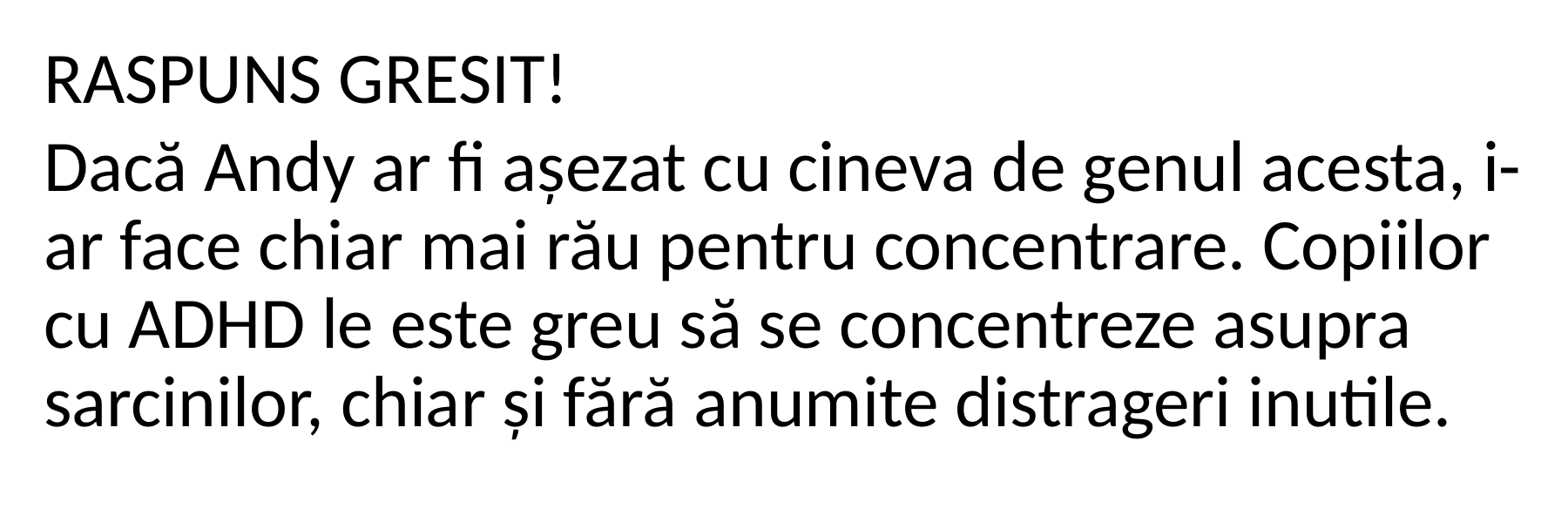

RASPUNS GRESIT!
Dacă Andy ar fi așezat cu cineva de genul acesta, i-ar face chiar mai rău pentru concentrare. Copiilor cu ADHD le este greu să se concentreze asupra sarcinilor, chiar și fără anumite distrageri inutile.